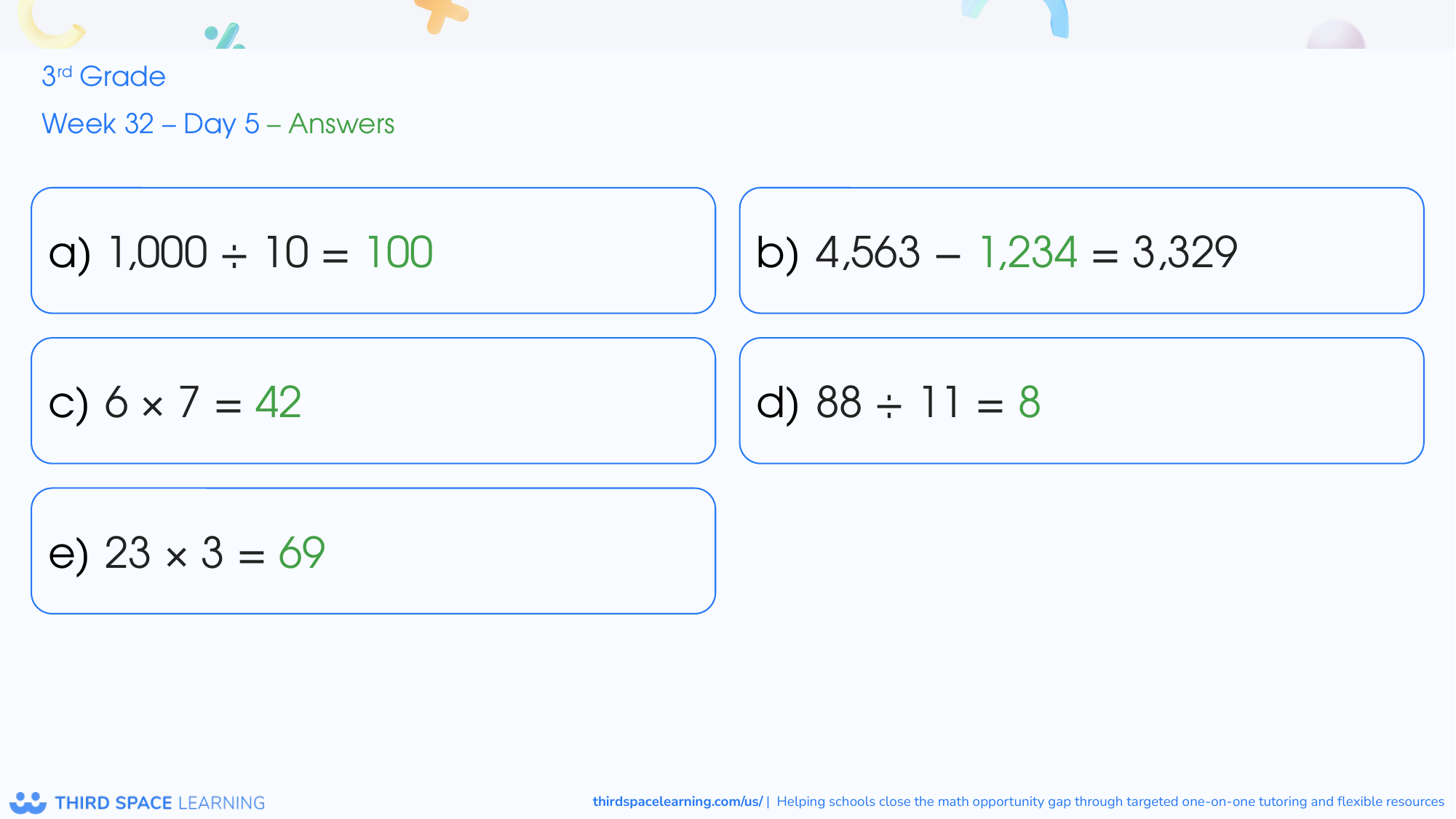

3rd Grade
Week 32 – Day 5 – Answers
1,000 ÷ 10 = 100
4,563 − 1,234 = 3,329
6 × 7 = 42
88 ÷ 11 = 8
23 × 3 = 69